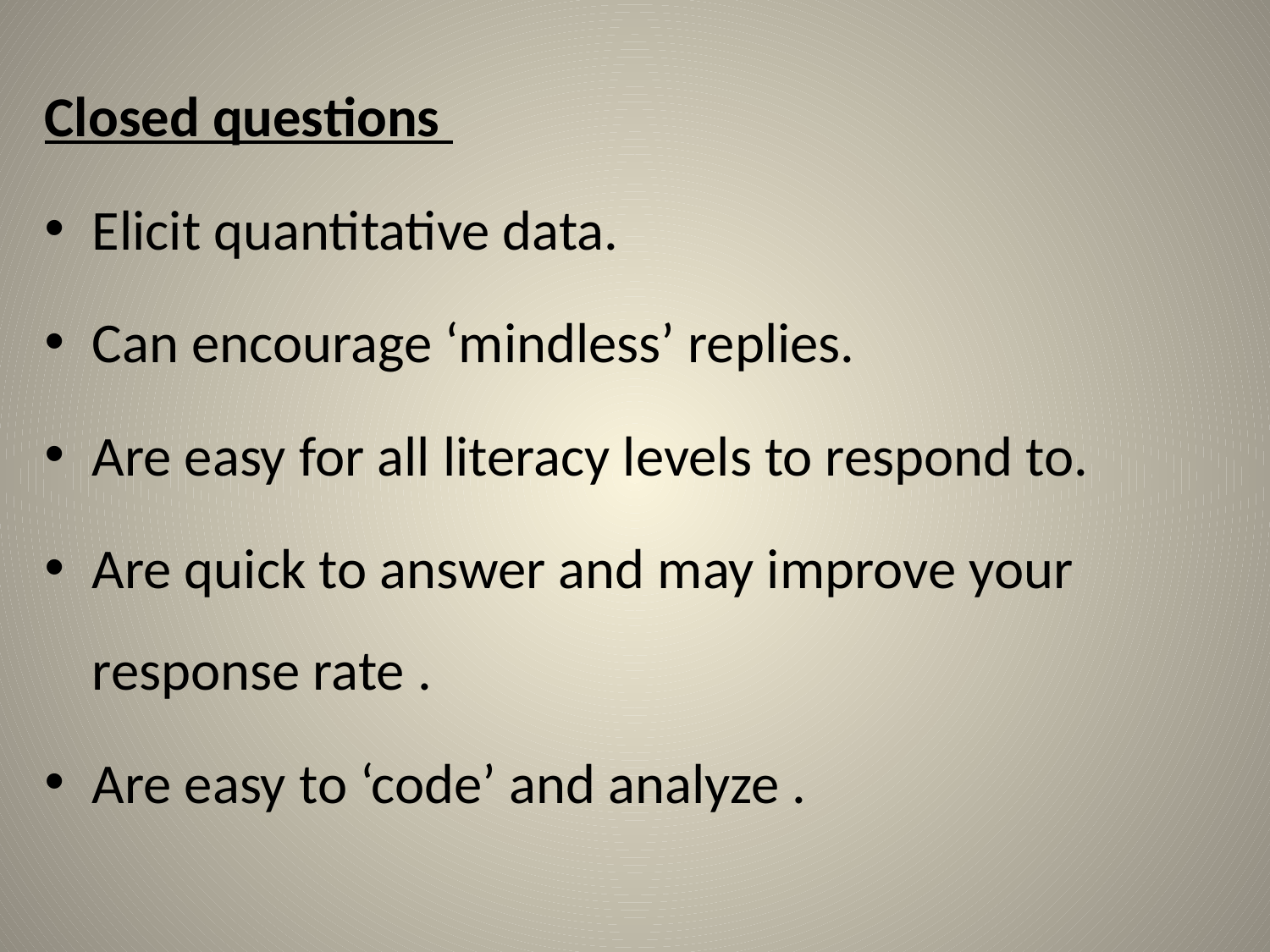

Closed questions
Elicit quantitative data.
Can encourage ‘mindless’ replies.
Are easy for all literacy levels to respond to.
Are quick to answer and may improve your response rate .
Are easy to ‘code’ and analyze .